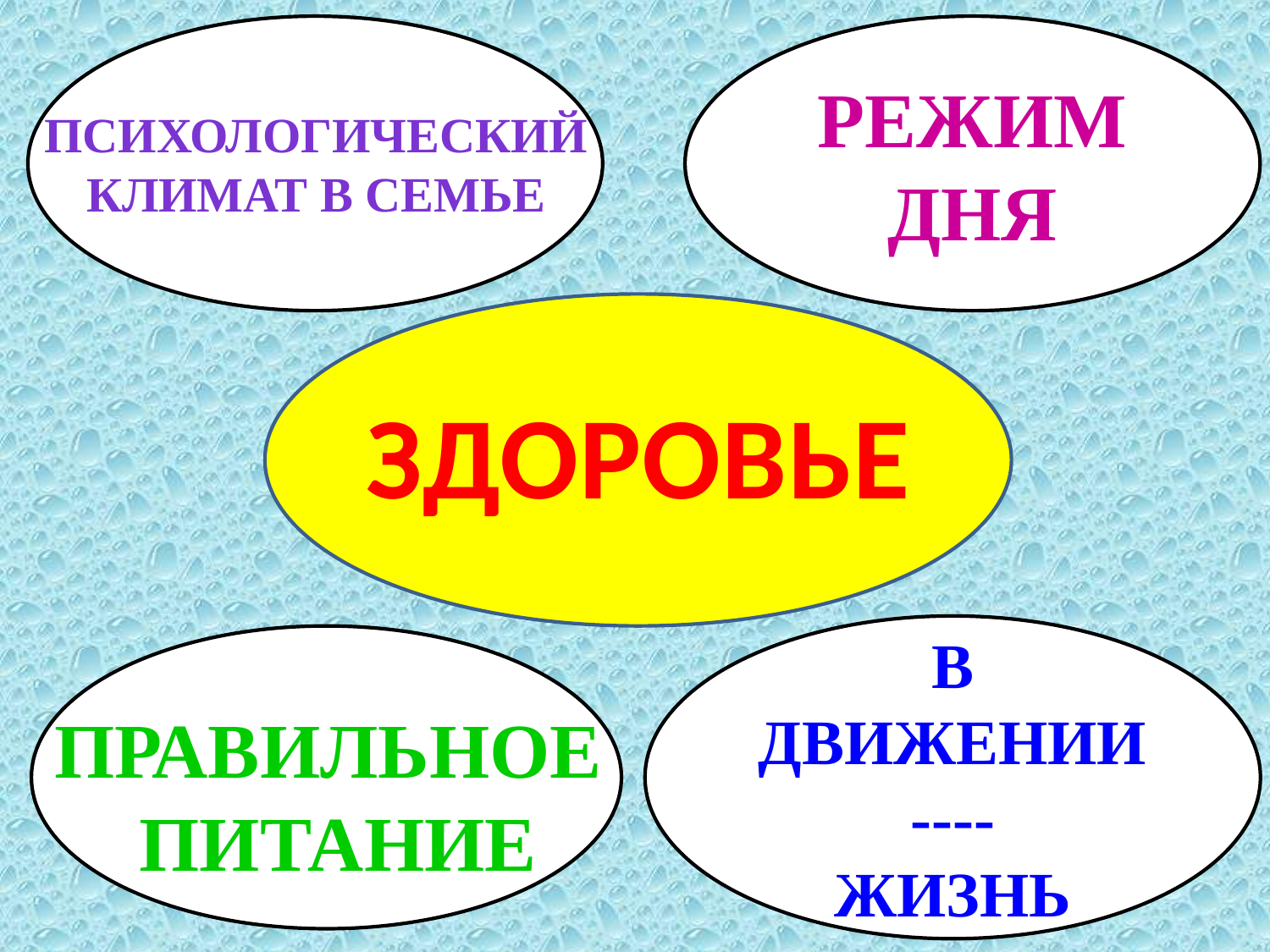

РЕЖИМ ДНЯ
ПСИХОЛОГИЧЕСКИЙ КЛИМАТ В СЕМЬЕ

ЗДОРОВЬЕ

В ДВИЖЕНИИ
----
ЖИЗНЬ

ПРАВИЛЬНОЕ
ПИТАНИЕ